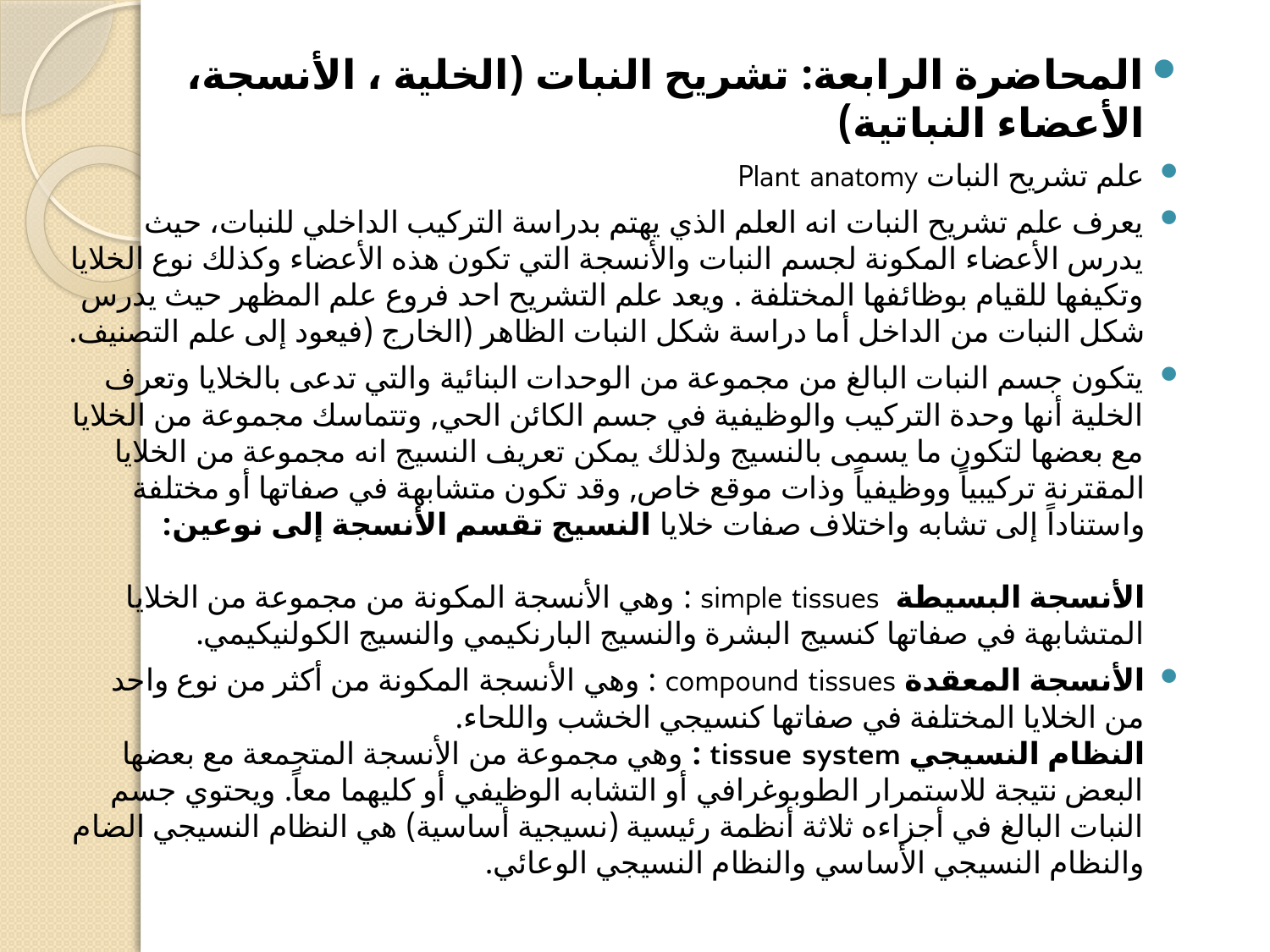

#
المحاضرة الرابعة: تشريح النبات (الخلية ، الأنسجة، الأعضاء النباتية)
علم تشريح النبات Plant anatomy
يعرف علم تشريح النبات انه العلم الذي يهتم بدراسة التركيب الداخلي للنبات، حيث يدرس الأعضاء المكونة لجسم النبات والأنسجة التي تكون هذه الأعضاء وكذلك نوع الخلايا وتكيفها للقيام بوظائفها المختلفة . ويعد علم التشريح احد فروع علم المظهر حيث يدرس شكل النبات من الداخل أما دراسة شكل النبات الظاهر (الخارج (فيعود إلى علم التصنيف.
يتكون جسم النبات البالغ من مجموعة من الوحدات البنائية والتي تدعى بالخلايا وتعرف الخلية أنها وحدة التركيب والوظيفية في جسم الكائن الحي, وتتماسك مجموعة من الخلايا مع بعضها لتكون ما يسمى بالنسيج ولذلك يمكن تعريف النسيج انه مجموعة من الخلايا المقترنة تركيبياً ووظيفياً وذات موقع خاص, وقد تكون متشابهة في صفاتها أو مختلفة واستناداً إلى تشابه واختلاف صفات خلايا النسيج تقسم الأنسجة إلى نوعين:
الأنسجة البسيطة  simple tissues : وهي الأنسجة المكونة من مجموعة من الخلايا المتشابهة في صفاتها كنسيج البشرة والنسيج البارنكيمي والنسيج الكولنيكيمي.
الأنسجة المعقدة compound tissues : وهي الأنسجة المكونة من أكثر من نوع واحد من الخلايا المختلفة في صفاتها كنسيجي الخشب واللحاء.
النظام النسيجي tissue system : وهي مجموعة من الأنسجة المتجمعة مع بعضها البعض نتيجة للاستمرار الطوبوغرافي أو التشابه الوظيفي أو كليهما معاً. ويحتوي جسم النبات البالغ في أجزاءه ثلاثة أنظمة رئيسية (نسيجية أساسية) هي النظام النسيجي الضام والنظام النسيجي الأساسي والنظام النسيجي الوعائي.